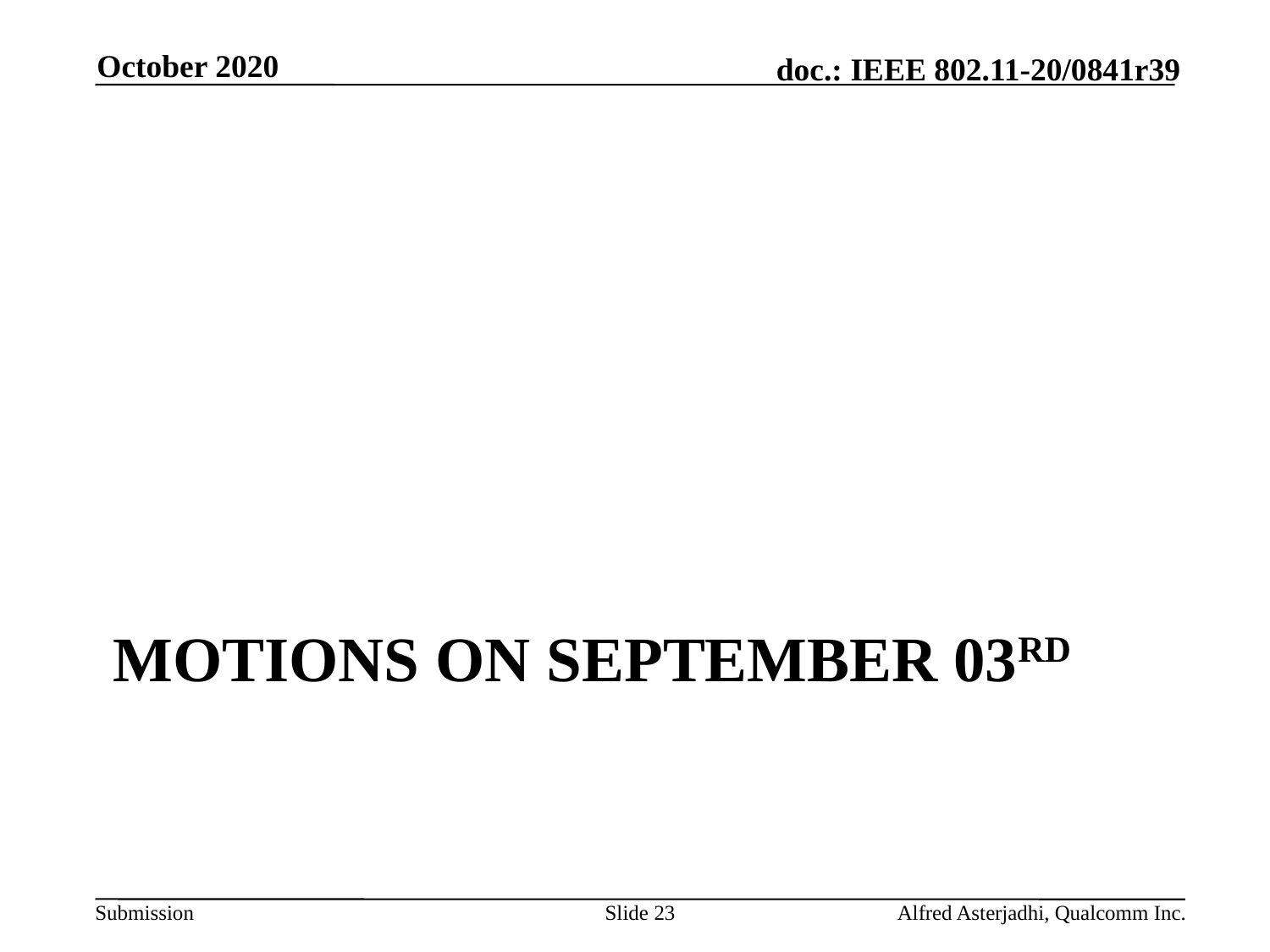

October 2020

# Motions on September 03rd
Slide 23
Alfred Asterjadhi, Qualcomm Inc.